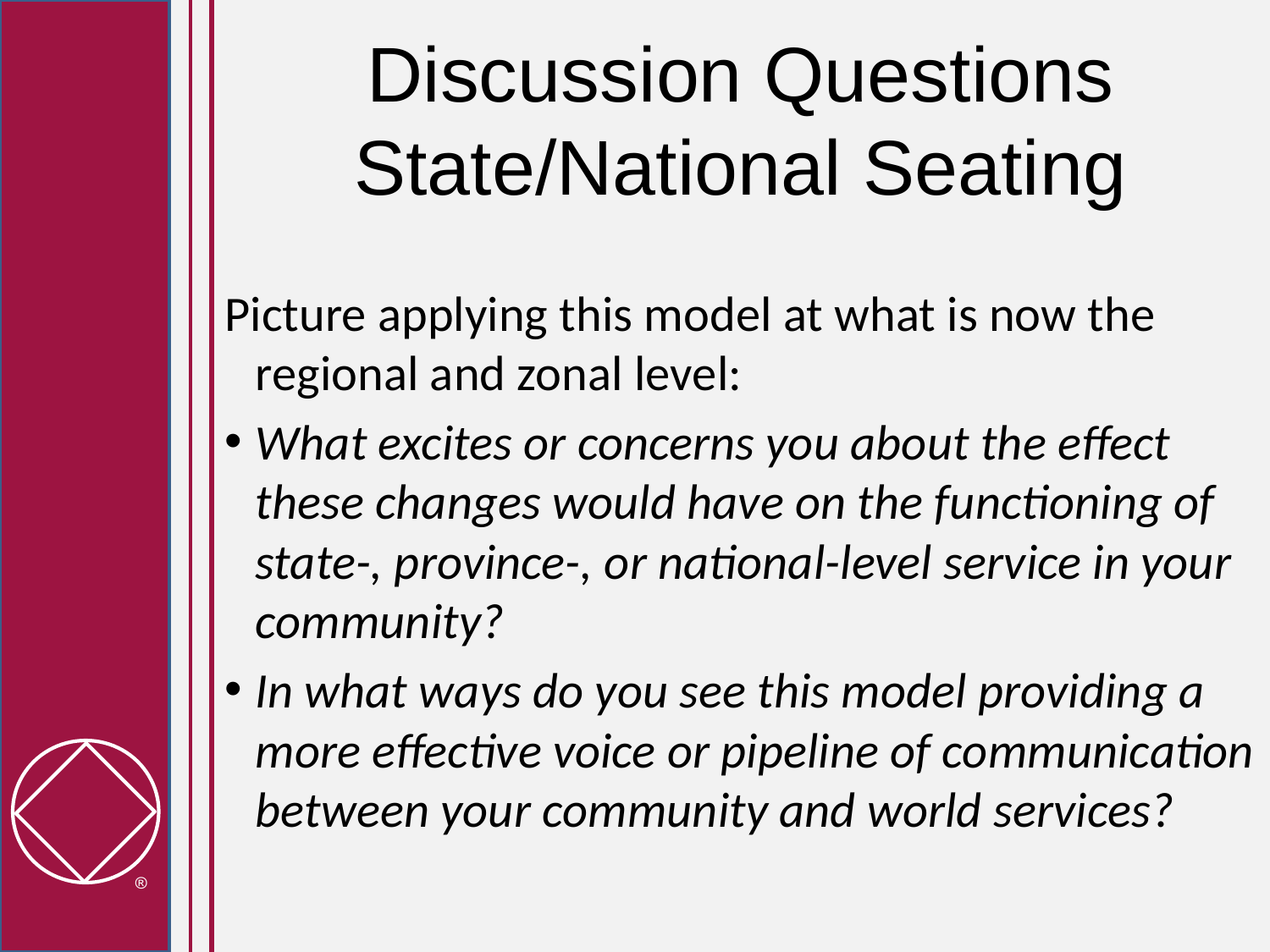

# Discussion Questions State/National Seating
Picture applying this model at what is now the regional and zonal level:
What excites or concerns you about the effect these changes would have on the functioning of state-, province-, or national-level service in your community?
In what ways do you see this model providing a more effective voice or pipeline of communication between your community and world services?